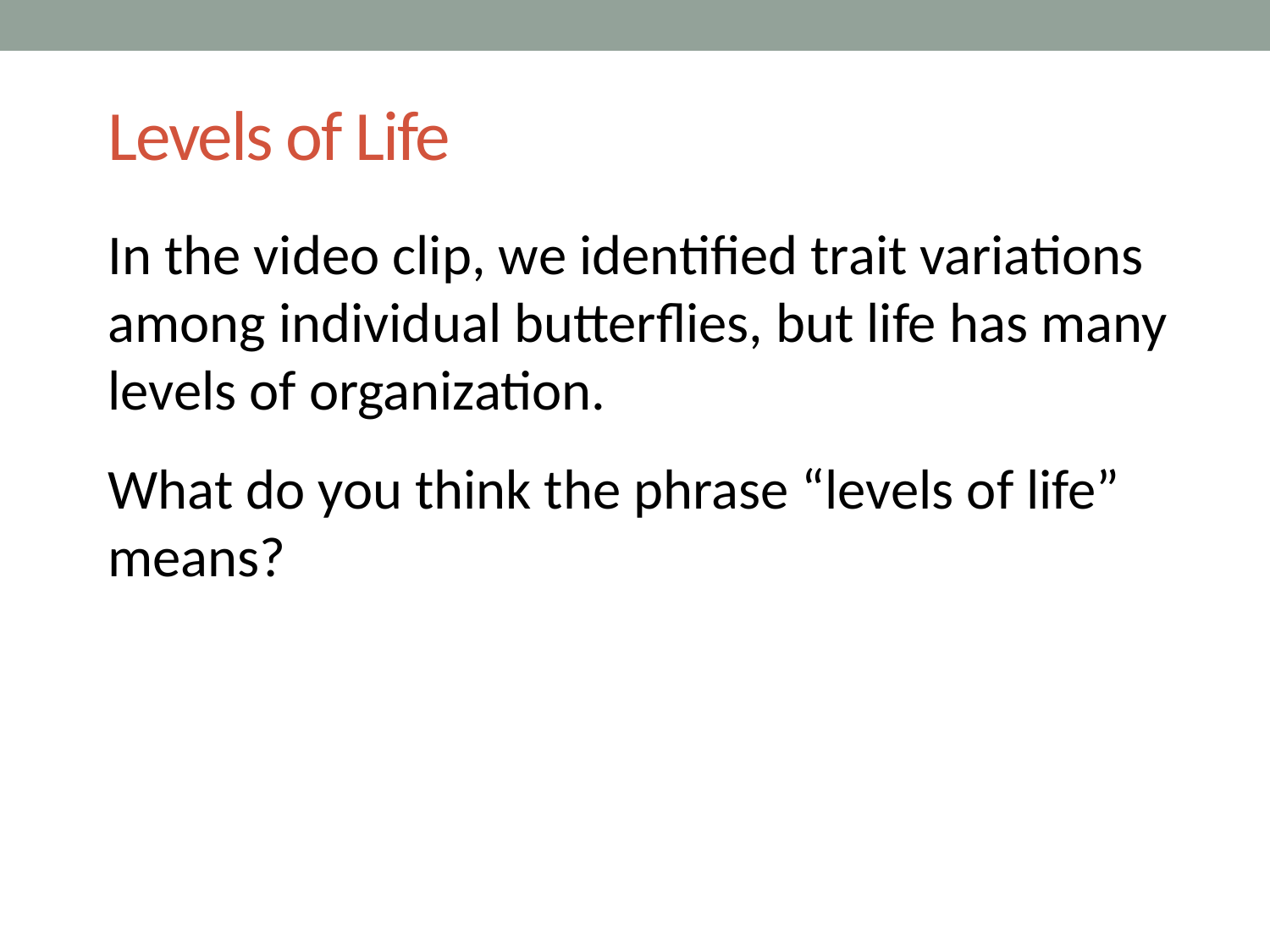

# Levels of Life
In the video clip, we identified trait variations among individual butterflies, but life has many levels of organization.
What do you think the phrase “levels of life” means?